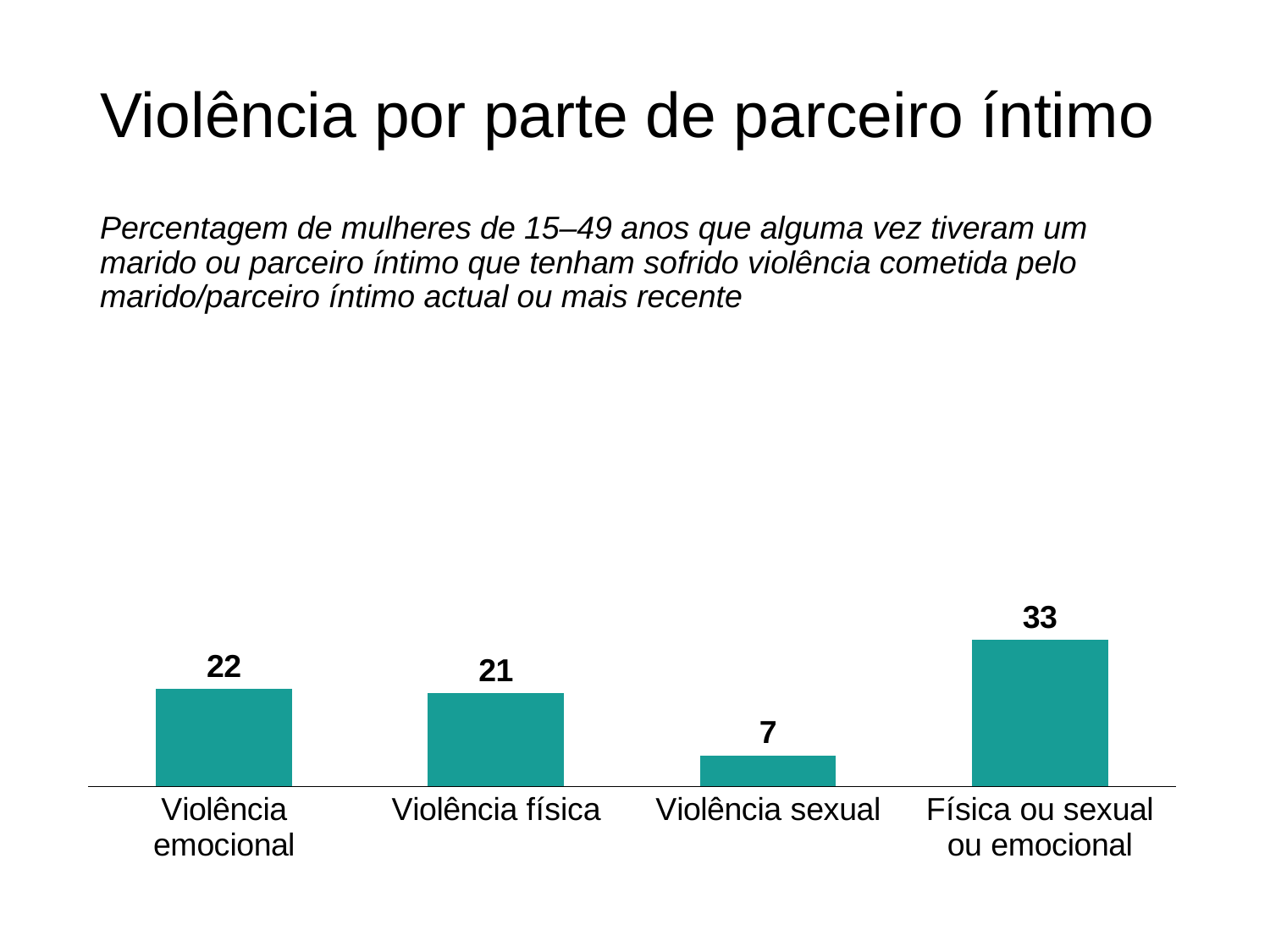

# Violência por parte de parceiro íntimo
Percentagem de mulheres de 15–49 anos que alguma vez tiveram um marido ou parceiro íntimo que tenham sofrido violência cometida pelo marido/parceiro íntimo actual ou mais recente

### Chart

| Category | Violência emocional |
|---|---|
| Violência emocional | 22.0 |
| Violência física | 21.0 |
| Violência sexual | 7.0 |
| Física ou sexual ou emocional | 33.0 |